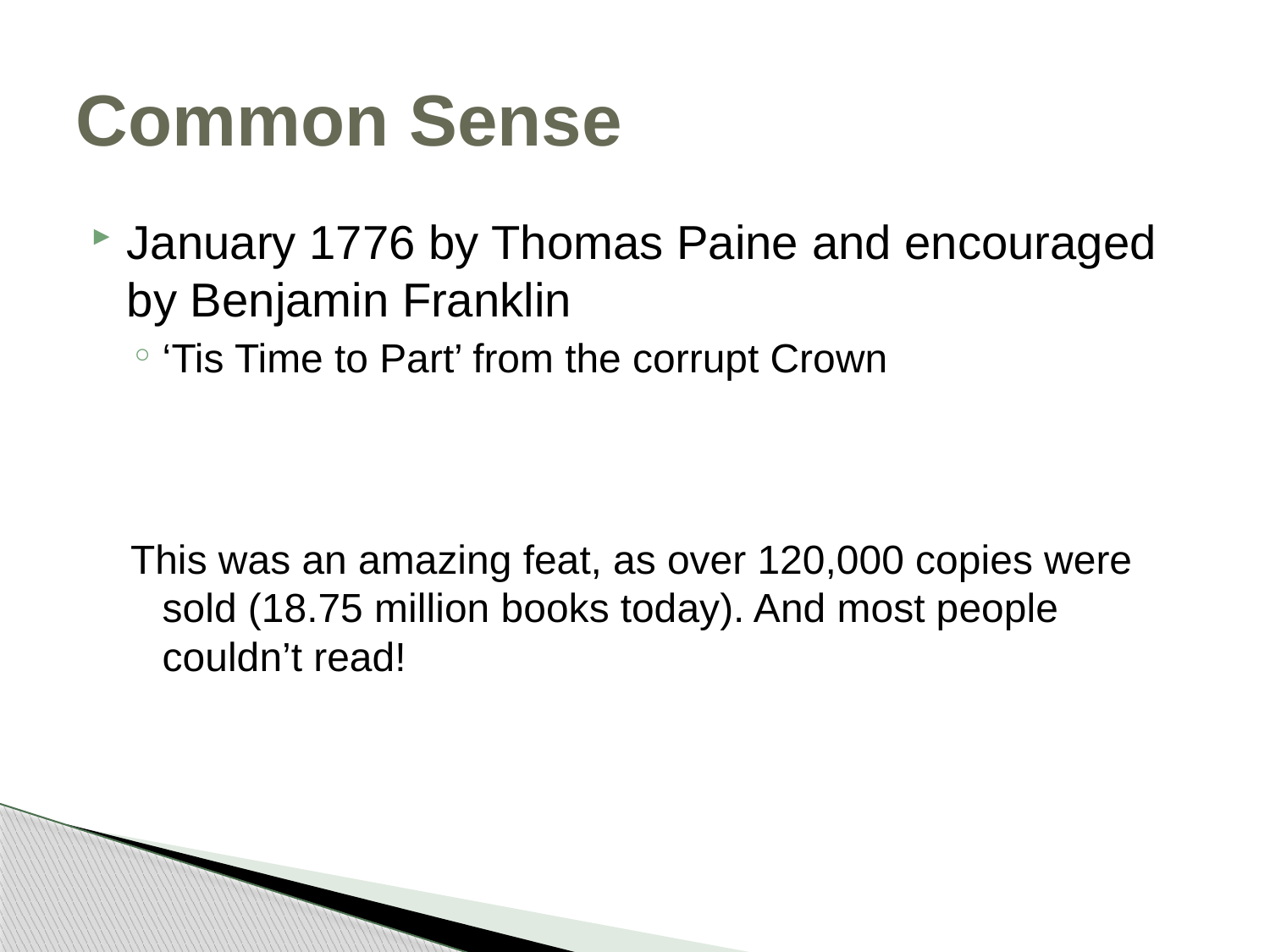

# Common Sense
January 1776 by Thomas Paine and encouraged by Benjamin Franklin
‘Tis Time to Part’ from the corrupt Crown

This was an amazing feat, as over 120,000 copies were sold (18.75 million books today). And most people couldn’t read!